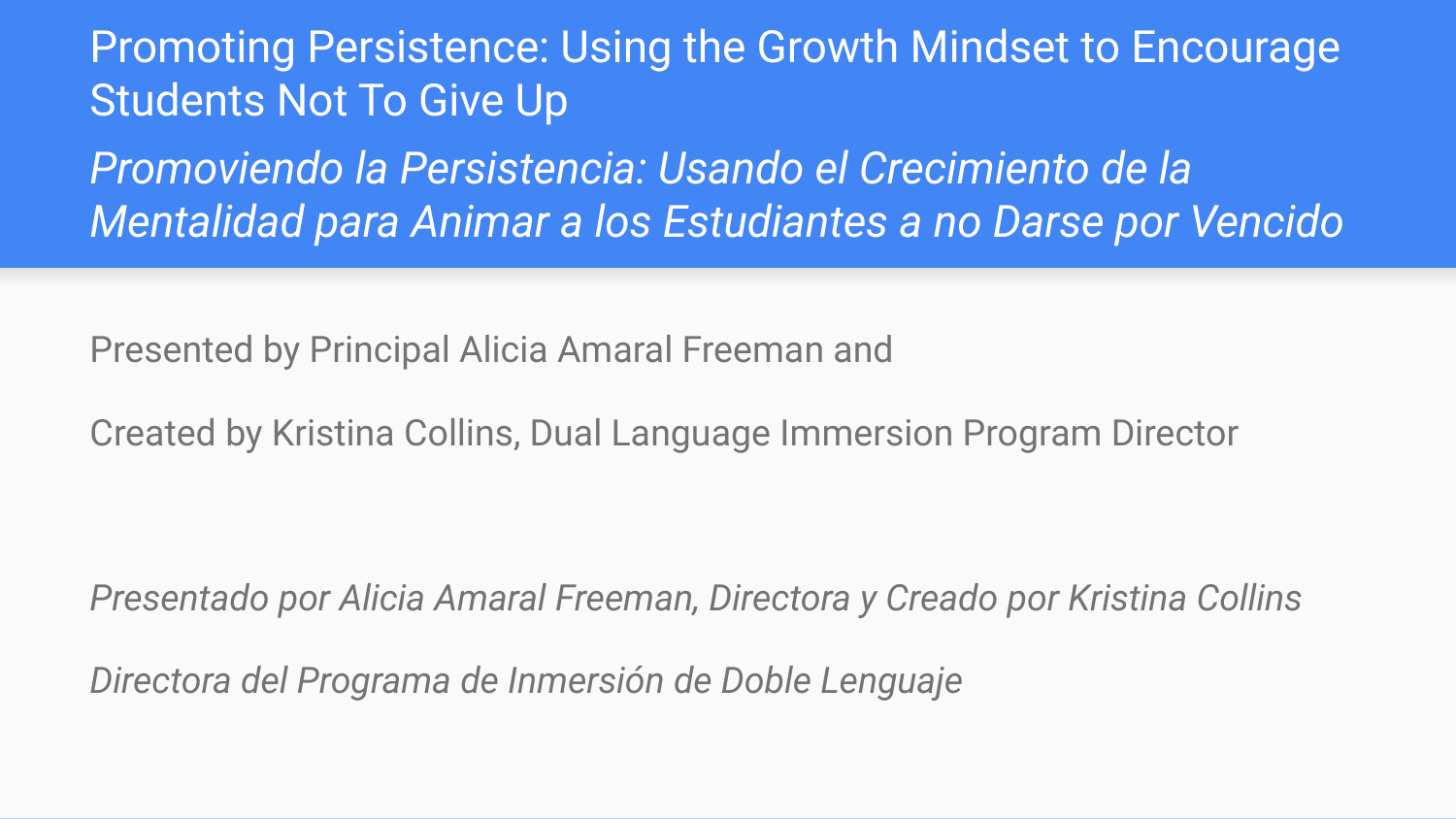

# Promoting Persistence: Using the Growth Mindset to Encourage Students Not To Give Up

Promoviendo la Persistencia: Usando el Crecimiento de la Mentalidad para Animar a los Estudiantes a no Darse por Vencido
Presented by Principal Alicia Amaral Freeman and
Created by Kristina Collins, Dual Language Immersion Program Director

Presentado por Alicia Amaral Freeman, Directora y Creado por Kristina Collins
Directora del Programa de Inmersión de Doble Lenguaje